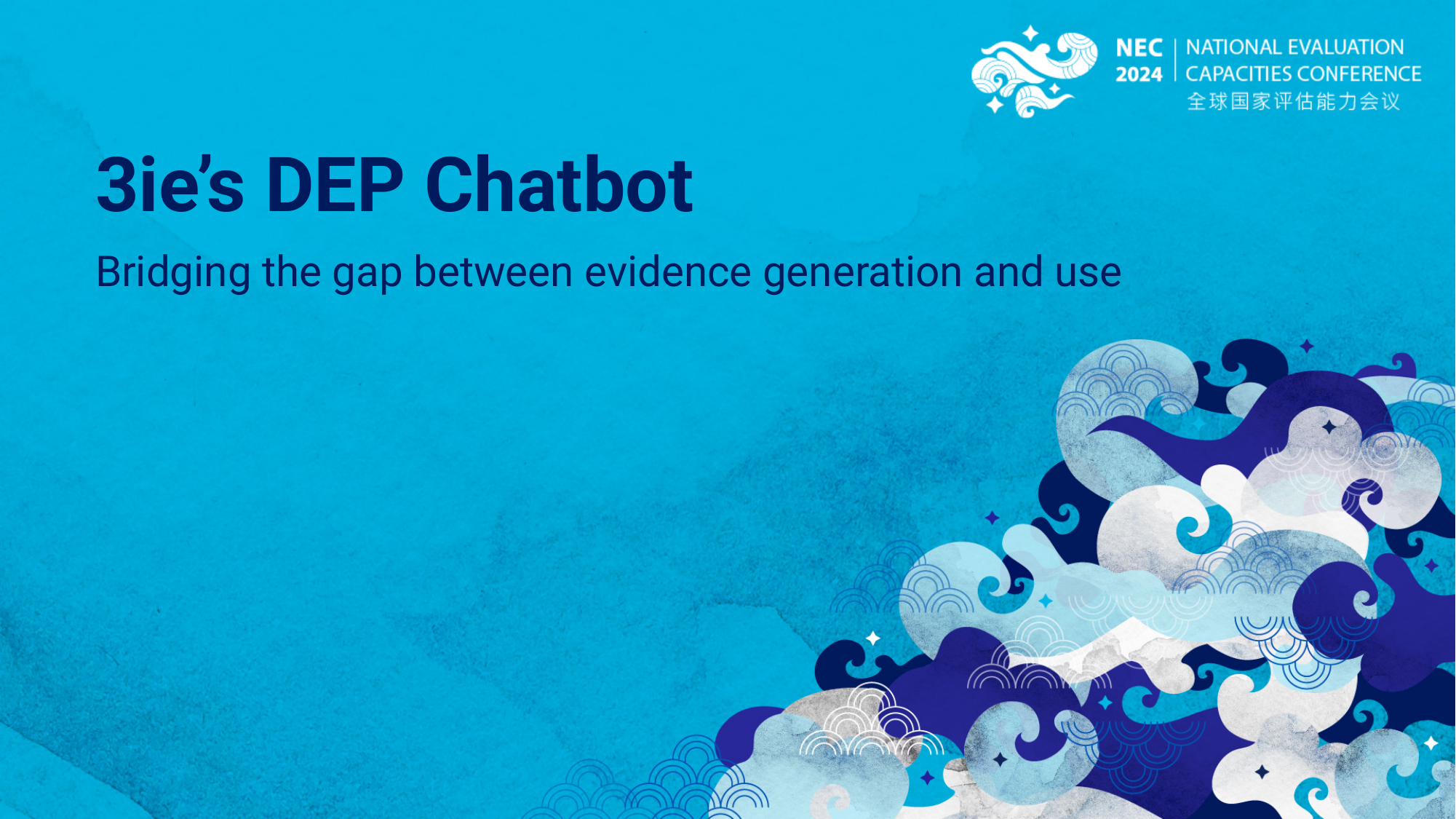

# 3ie’s DEP Chatbot
Bridging the gap between evidence generation and use